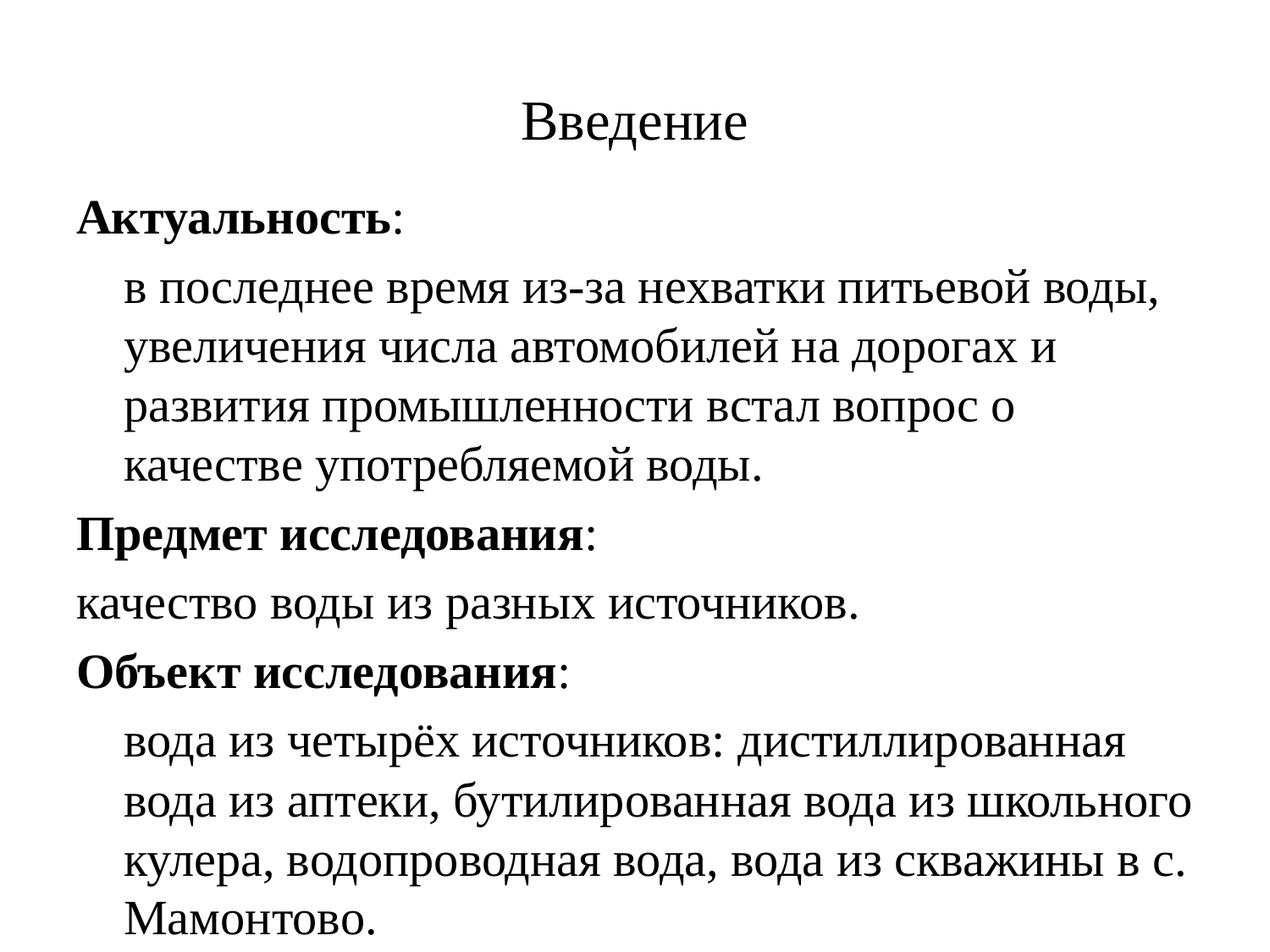

# Введение
Актуальность:
	в последнее время из-за нехватки питьевой воды, увеличения числа автомобилей на дорогах и развития промышленности встал вопрос о качестве употребляемой воды.
Предмет исследования:
качество воды из разных источников.
Объект исследования:
	вода из четырёх источников: дистиллированная вода из аптеки, бутилированная вода из школьного кулера, водопроводная вода, вода из скважины в с. Мамонтово.